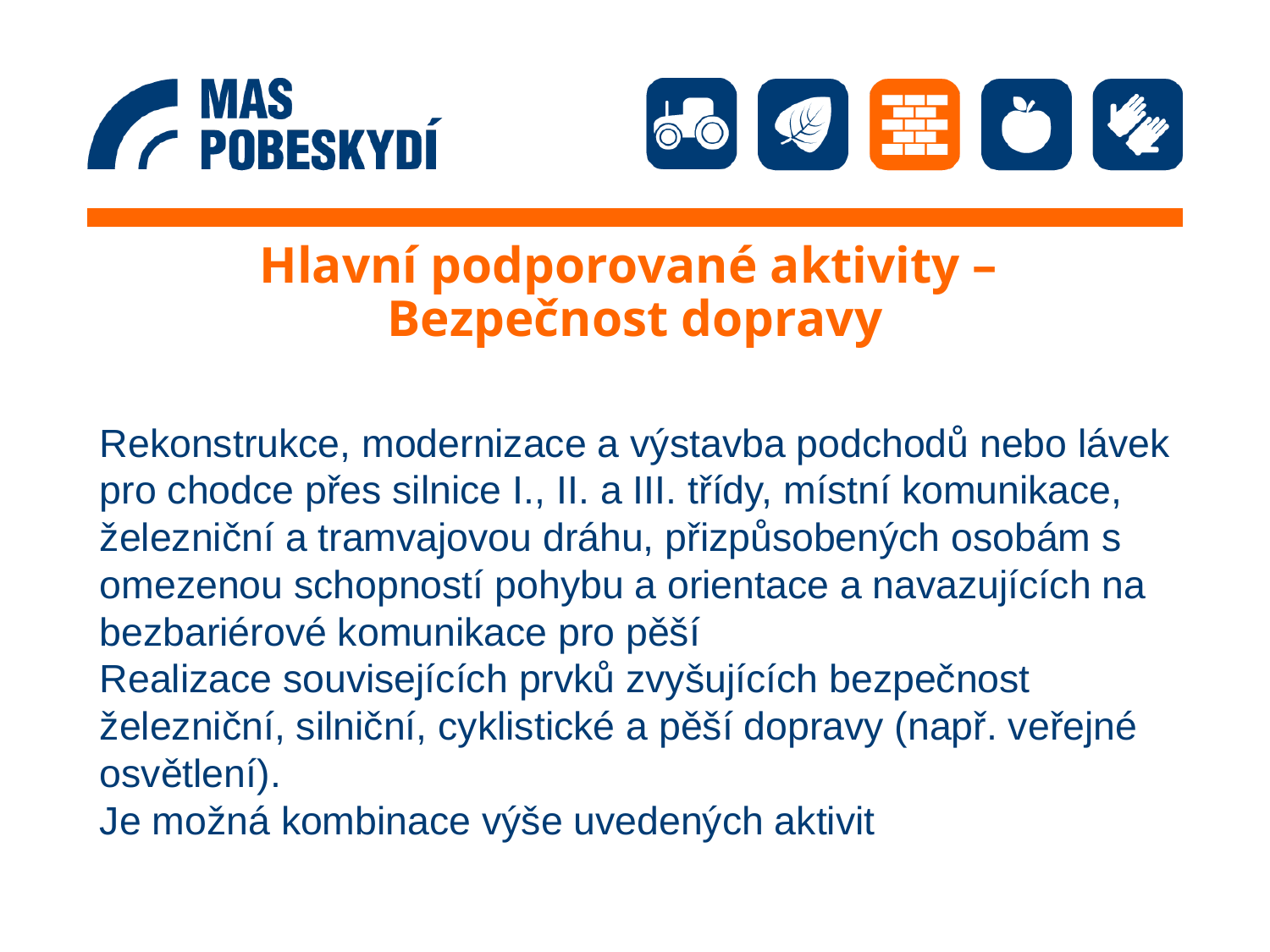

# Hlavní podporované aktivity – Bezpečnost dopravy
Rekonstrukce, modernizace a výstavba podchodů nebo lávek pro chodce přes silnice I., II. a III. třídy, místní komunikace, železniční a tramvajovou dráhu, přizpůsobených osobám s omezenou schopností pohybu a orientace a navazujících na bezbariérové komunikace pro pěší
Realizace souvisejících prvků zvyšujících bezpečnost železniční, silniční, cyklistické a pěší dopravy (např. veřejné osvětlení).
Je možná kombinace výše uvedených aktivit